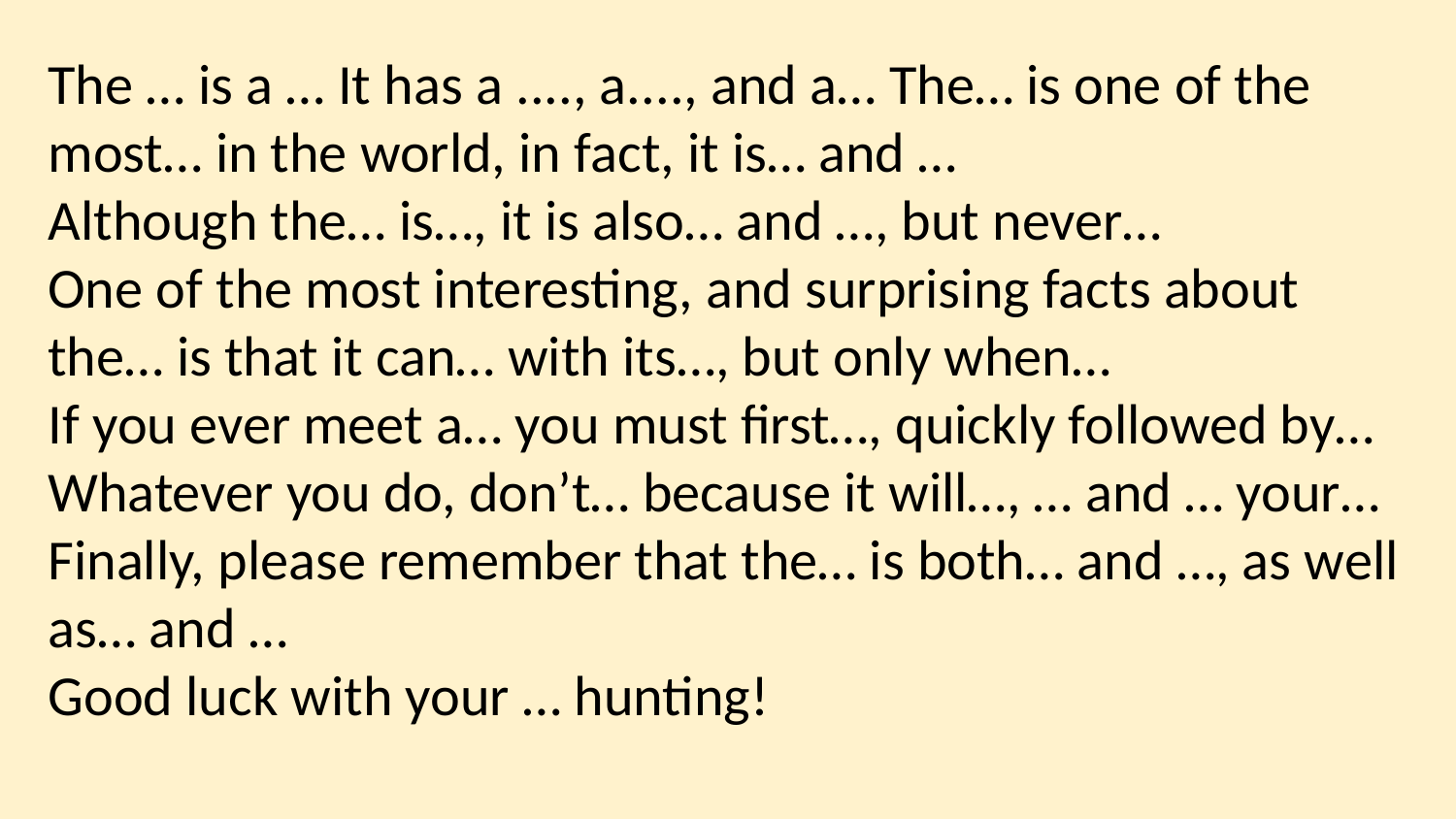

The … is a … It has a ...., a...., and a… The… is one of the most… in the world, in fact, it is… and …
Although the… is…, it is also… and …, but never…
One of the most interesting, and surprising facts about the… is that it can… with its…, but only when…
If you ever meet a… you must first…, quickly followed by… Whatever you do, don’t… because it will…, … and … your…
Finally, please remember that the… is both… and …, as well as… and …
Good luck with your … hunting!